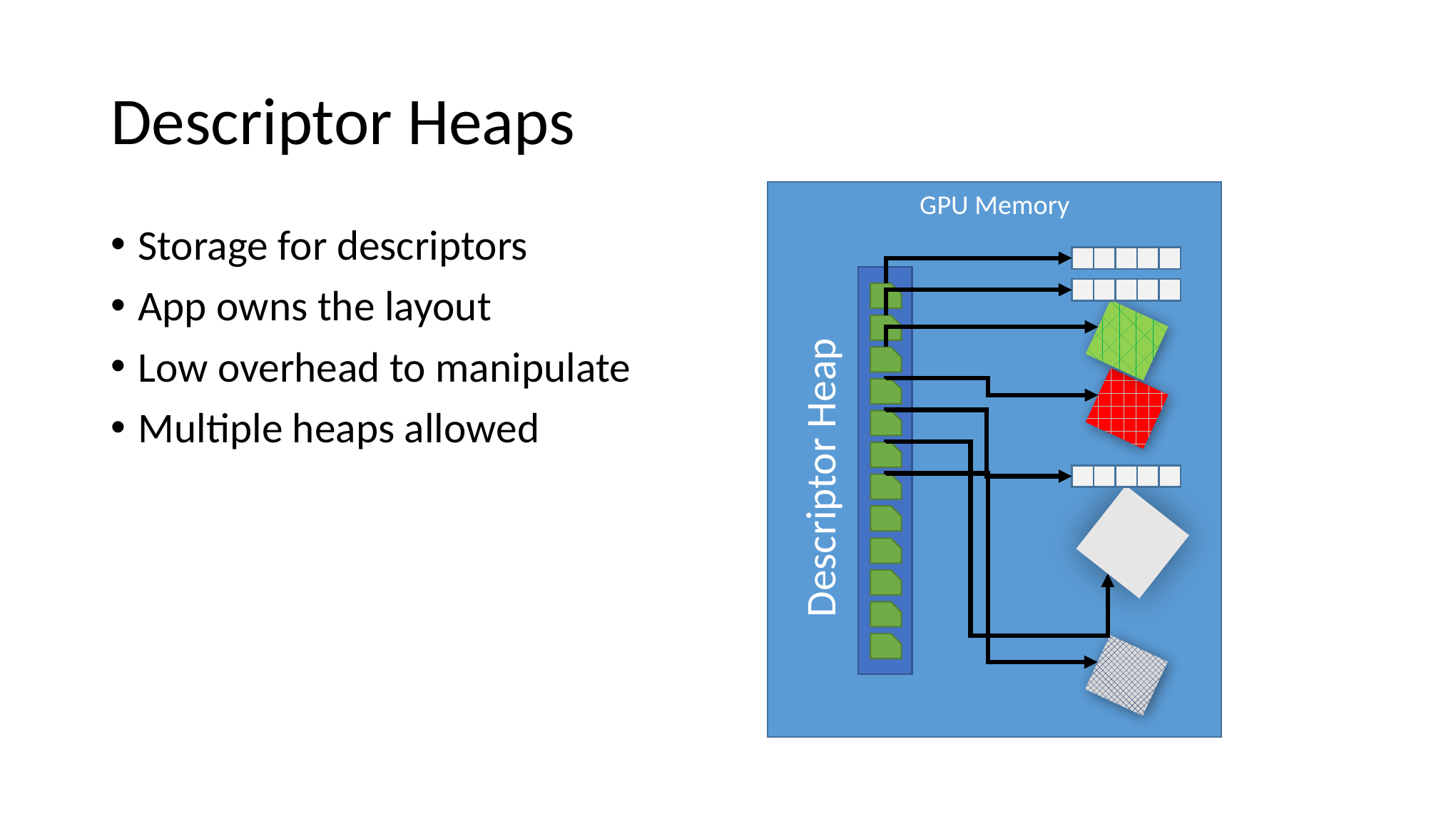

# Descriptor Heaps
GPU Memory
Storage for descriptors
App owns the layout
Low overhead to manipulate
Multiple heaps allowed

Descriptor Heap